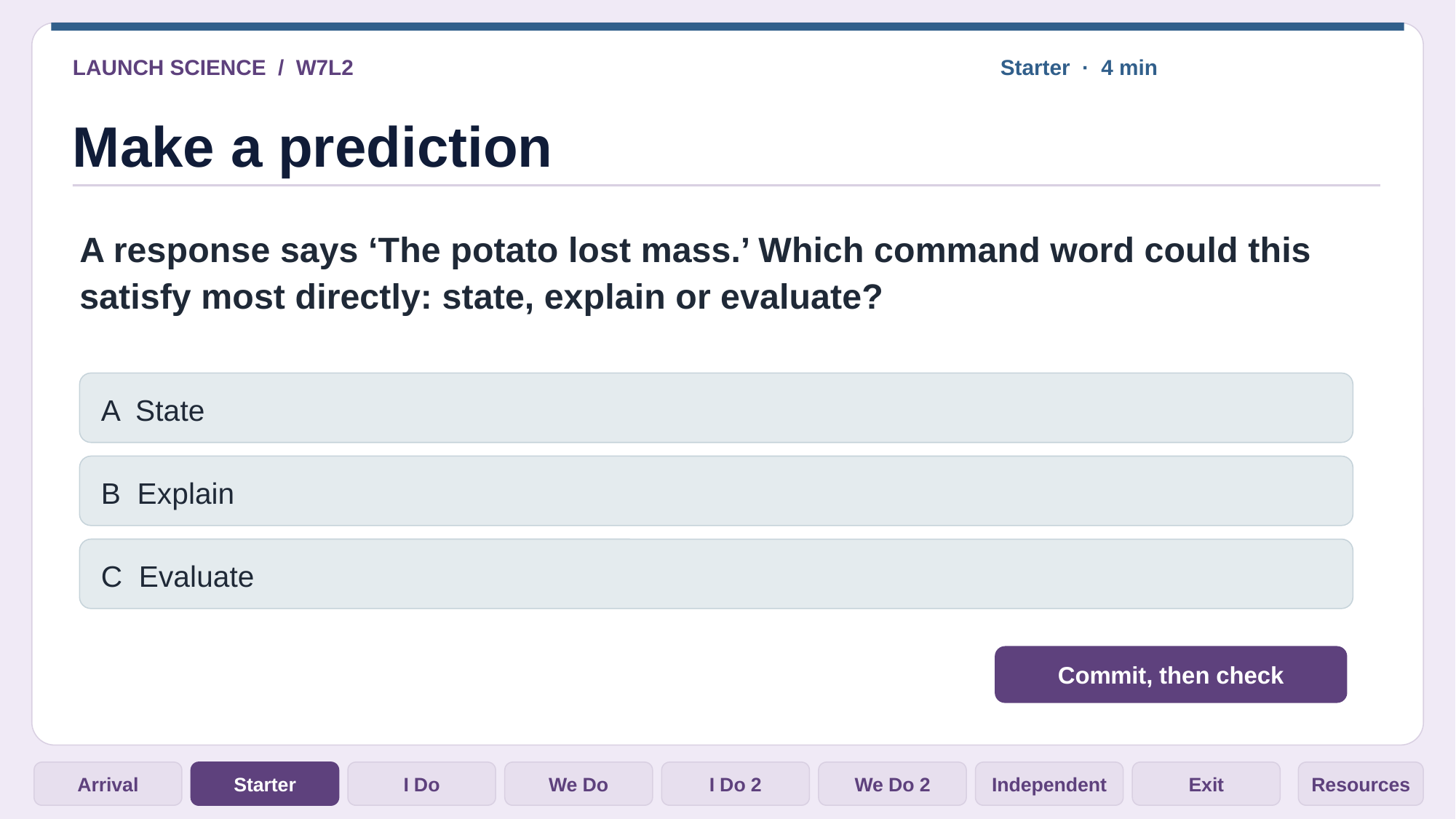

LAUNCH SCIENCE  /  W7L2
Starter  ·  4 min
Make a prediction

A response says ‘The potato lost mass.’ Which command word could this satisfy most directly: state, explain or evaluate?

A  State

B  Explain

C  Evaluate
Commit, then check
Arrival
Starter
I Do
We Do
I Do 2
We Do 2
Independent
Exit
Resources